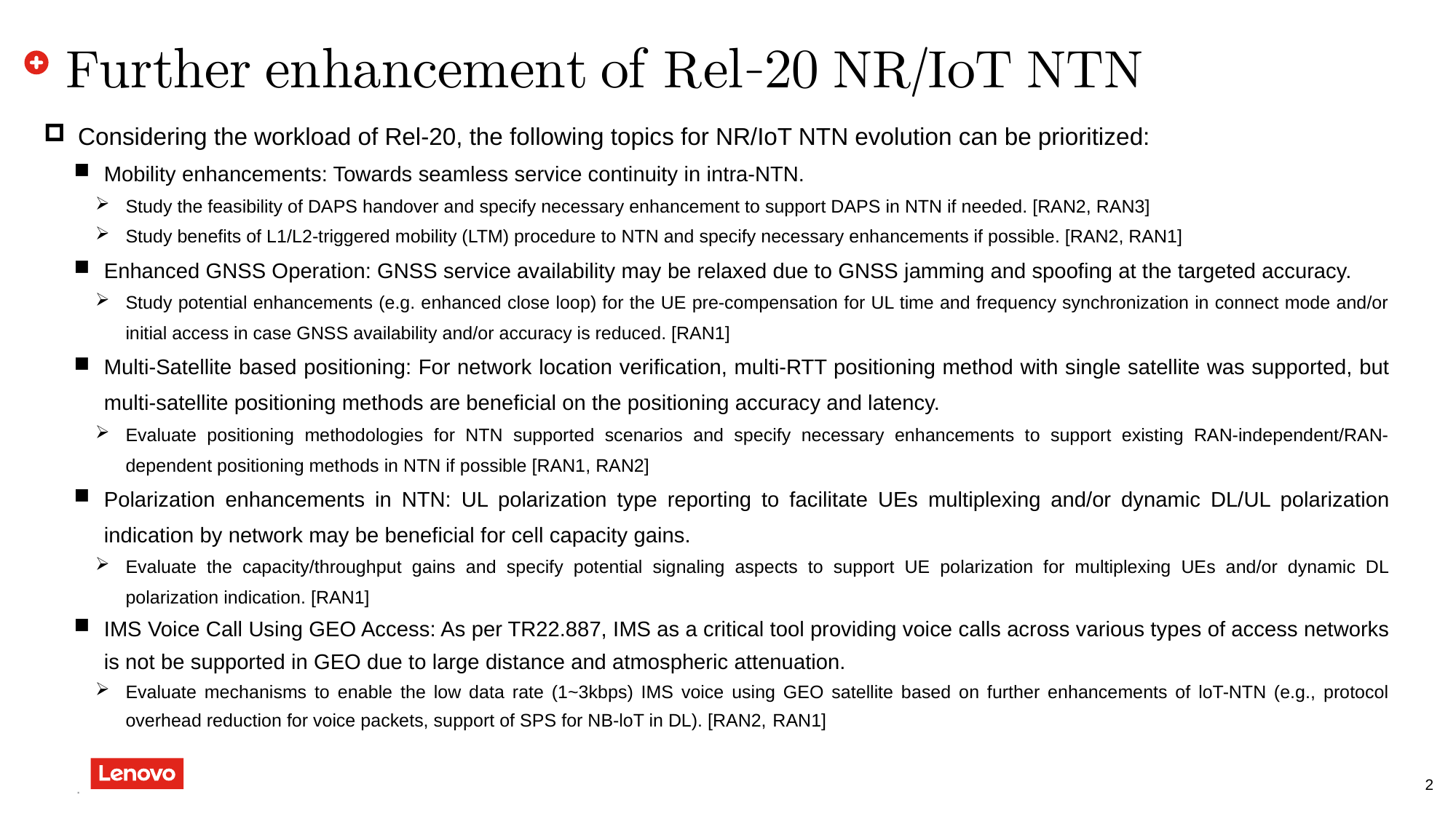

# Further enhancement of Rel-20 NR/IoT NTN
Considering the workload of Rel-20, the following topics for NR/IoT NTN evolution can be prioritized:
Mobility enhancements: Towards seamless service continuity in intra-NTN.
Study the feasibility of DAPS handover and specify necessary enhancement to support DAPS in NTN if needed. [RAN2, RAN3]
Study benefits of L1/L2-triggered mobility (LTM) procedure to NTN and specify necessary enhancements if possible. [RAN2, RAN1]
Enhanced GNSS Operation: GNSS service availability may be relaxed due to GNSS jamming and spoofing at the targeted accuracy.
Study potential enhancements (e.g. enhanced close loop) for the UE pre-compensation for UL time and frequency synchronization in connect mode and/or initial access in case GNSS availability and/or accuracy is reduced. [RAN1]
Multi-Satellite based positioning: For network location verification, multi-RTT positioning method with single satellite was supported, but multi-satellite positioning methods are beneficial on the positioning accuracy and latency.
Evaluate positioning methodologies for NTN supported scenarios and specify necessary enhancements to support existing RAN-independent/RAN-dependent positioning methods in NTN if possible [RAN1, RAN2]
Polarization enhancements in NTN: UL polarization type reporting to facilitate UEs multiplexing and/or dynamic DL/UL polarization indication by network may be beneficial for cell capacity gains.
Evaluate the capacity/throughput gains and specify potential signaling aspects to support UE polarization for multiplexing UEs and/or dynamic DL polarization indication. [RAN1]
IMS Voice Call Using GEO Access: As per TR22.887, IMS as a critical tool providing voice calls across various types of access networks is not be supported in GEO due to large distance and atmospheric attenuation.
Evaluate mechanisms to enable the low data rate (1~3kbps) IMS voice using GEO satellite based on further enhancements of loT-NTN (e.g., protocol overhead reduction for voice packets, support of SPS for NB-loT in DL). [RAN2, RAN1]
.